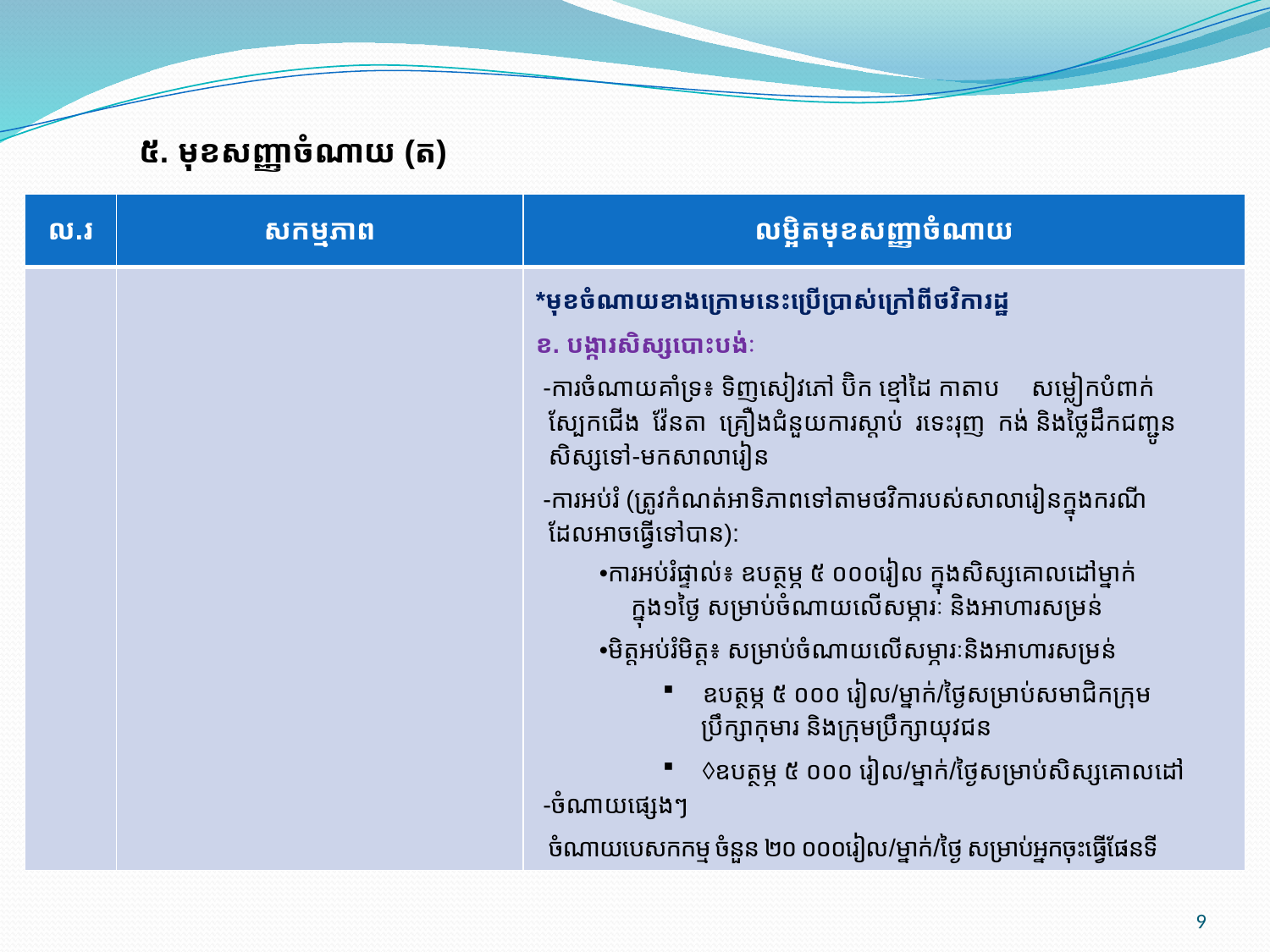

៥. មុខសញ្ញាចំណាយ (ត)
| ល.រ | សកម្មភាព | លម្អិតមុខសញ្ញាចំណាយ |
| --- | --- | --- |
|  |  | \*មុខចំណាយខាងក្រោមនេះប្រើប្រាស់ក្រៅពីថវិការដ្ឋ ខ. បង្ការសិស្សបោះបង់ៈ -ការចំណាយគាំទ្រ៖ ទិញសៀវភៅ ប៊ិក ខ្មៅដៃ កាតាប សម្លៀកបំពាក់ ស្បែកជើង វ៉ែនតា គ្រឿងជំនួយការស្តាប់ រទេះរុញ កង់ និងថ្លៃដឹកជញ្ជូន សិស្សទៅ-មកសាលារៀន -ការអប់រំ (ត្រូវកំណត់អាទិភាពទៅតាមថវិការបស់សាលារៀនក្នុងករណី ដែលអាចធ្វើទៅបាន): •ការអប់រំផ្ទាល់៖ ឧបត្ថម្ភ ៥ ០០០រៀល ក្នុងសិស្សគោលដៅម្នាក់ ក្នុង១ថ្ងៃ សម្រាប់ចំណាយលើសម្ភារៈ និងអាហារសម្រន់ •មិត្តអប់រំមិត្ត៖ សម្រាប់ចំណាយលើសម្ភារៈនិងអាហារសម្រន់ ឧបត្ថម្ភ ៥ ០០០ រៀល/ម្នាក់/ថ្ងៃសម្រាប់សមាជិកក្រុម ប្រឹក្សាកុមារ និងក្រុមប្រឹក្សាយុវជន ◊ឧបត្ថម្ភ ៥ ០០០ រៀល/ម្នាក់/ថ្ងៃសម្រាប់សិស្សគោលដៅ -ចំណាយផ្សេងៗ ចំណាយបេសកកម្ម ចំនួន ២០ ០០០រៀល/ម្នាក់/ថ្ងៃ សម្រាប់អ្នកចុះធ្វើផែនទី |
9